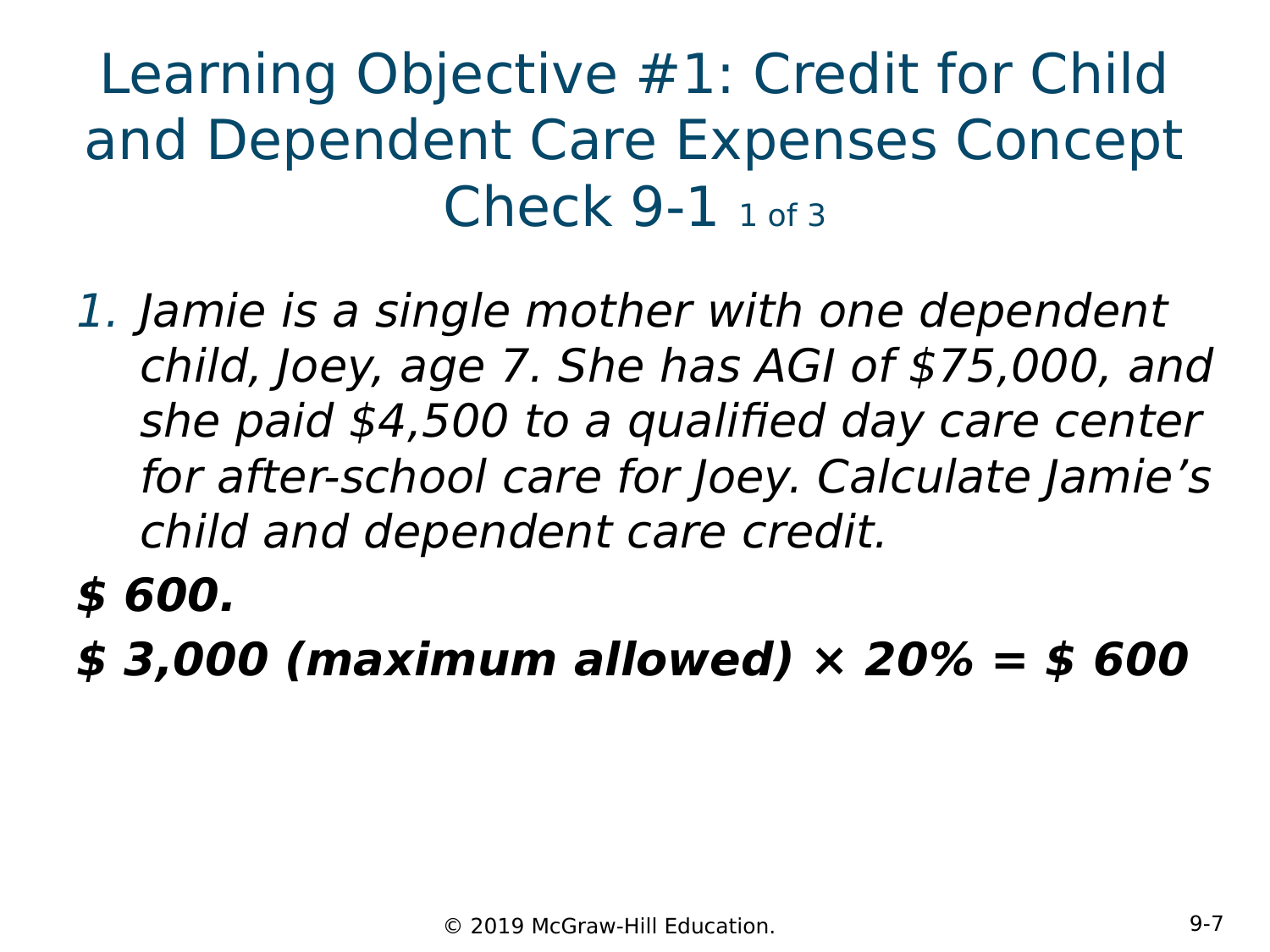

# Learning Objective #1: Credit for Child and Dependent Care Expenses Concept Check 9-1 1 of 3
Jamie is a single mother with one dependent child, Joey, age 7. She has AGI of $75,000, and she paid $4,500 to a qualified day care center for after-school care for Joey. Calculate Jamie’s child and dependent care credit.
$ 600.
$ 3,000 (maximum allowed) × 20% = $ 600